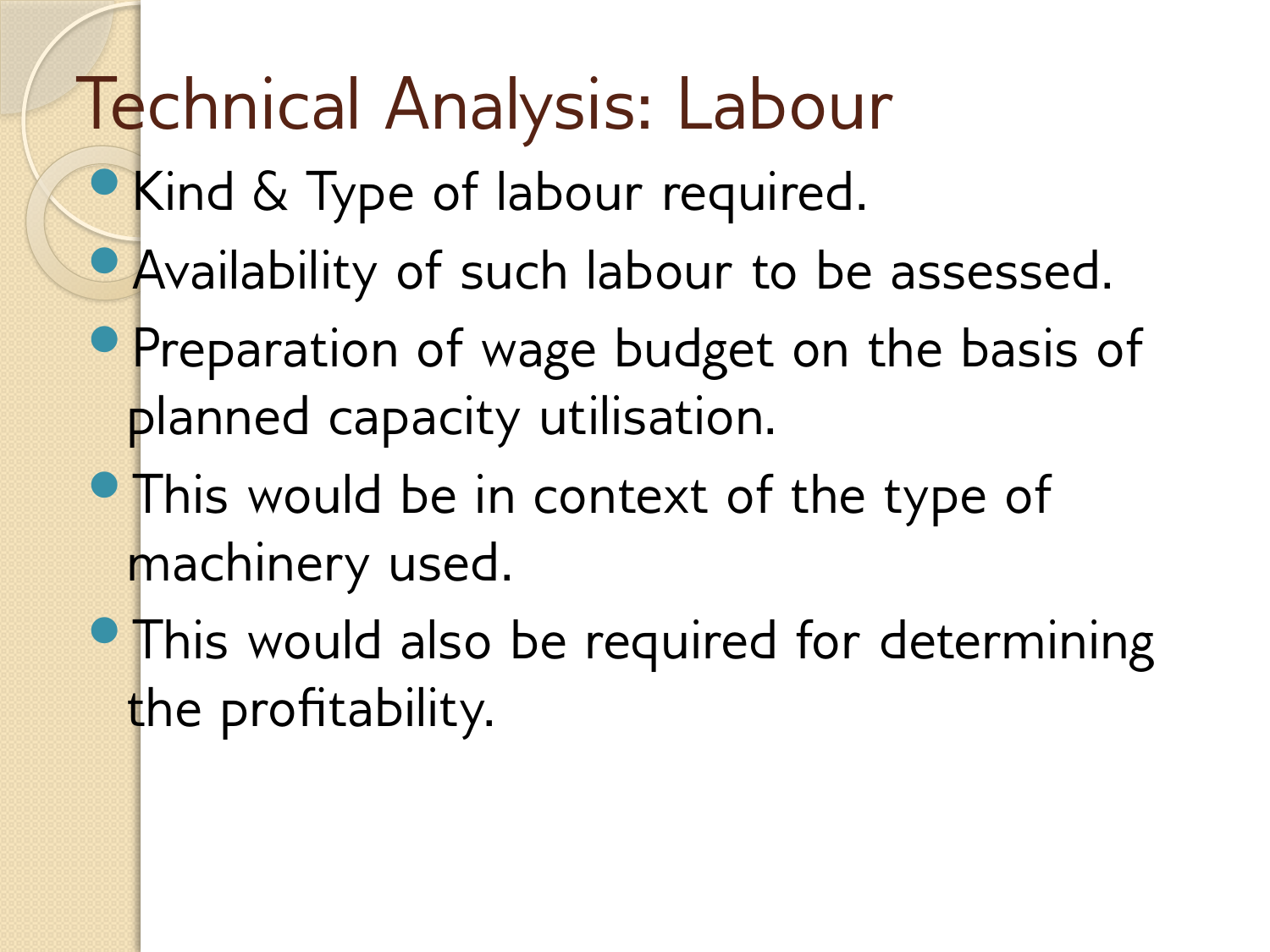

# Technical Analysis: Labour
Kind & Type of labour required.
Availability of such labour to be assessed.
Preparation of wage budget on the basis of planned capacity utilisation.
This would be in context of the type of machinery used.
This would also be required for determining the profitability.